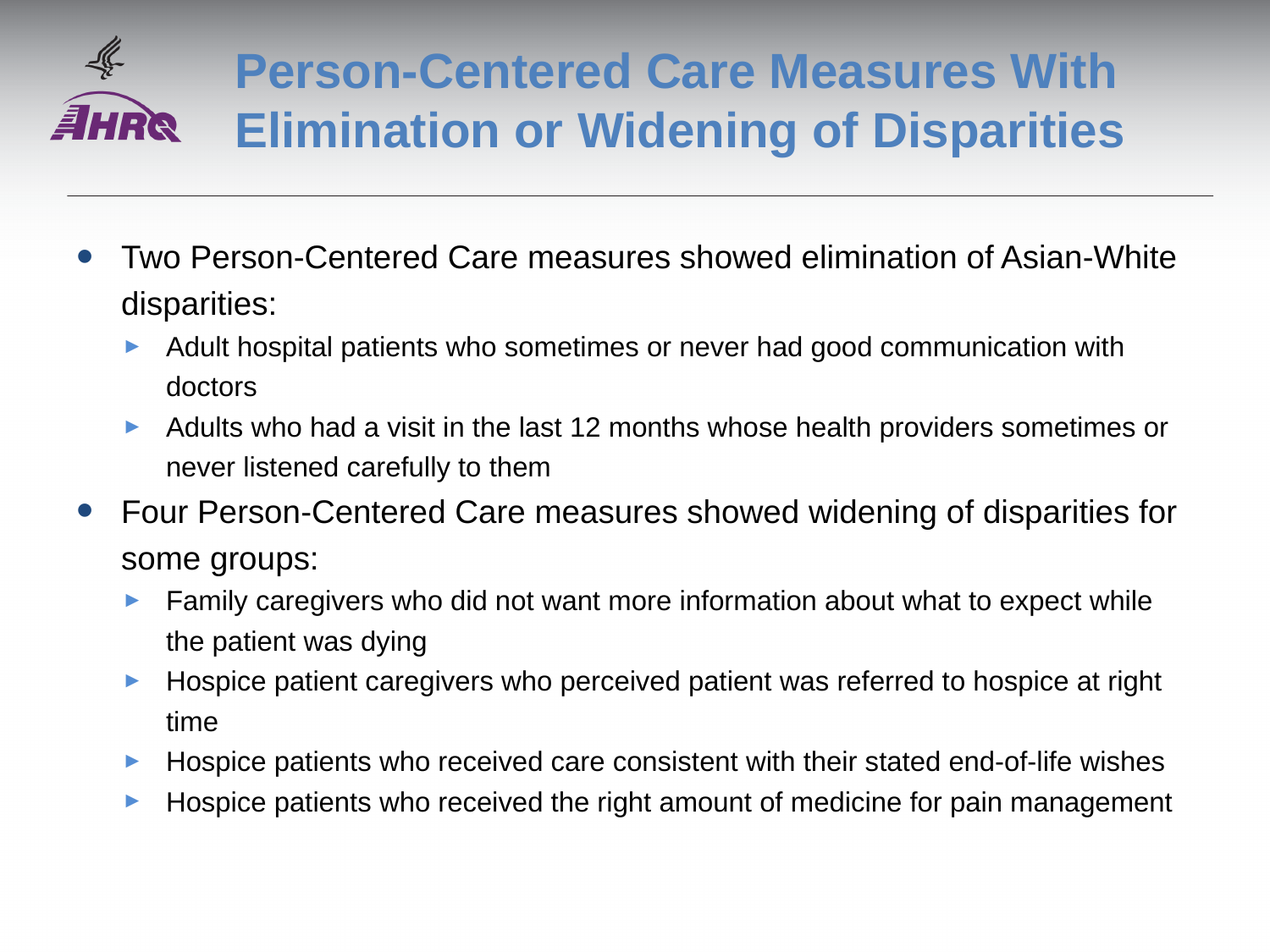

# Person-Centered Care Measures With Elimination or Widening of Disparities
Two Person-Centered Care measures showed elimination of Asian-White disparities:
Adult hospital patients who sometimes or never had good communication with doctors
Adults who had a visit in the last 12 months whose health providers sometimes or never listened carefully to them
Four Person-Centered Care measures showed widening of disparities for some groups:
Family caregivers who did not want more information about what to expect while the patient was dying
Hospice patient caregivers who perceived patient was referred to hospice at right time
Hospice patients who received care consistent with their stated end-of-life wishes
Hospice patients who received the right amount of medicine for pain management